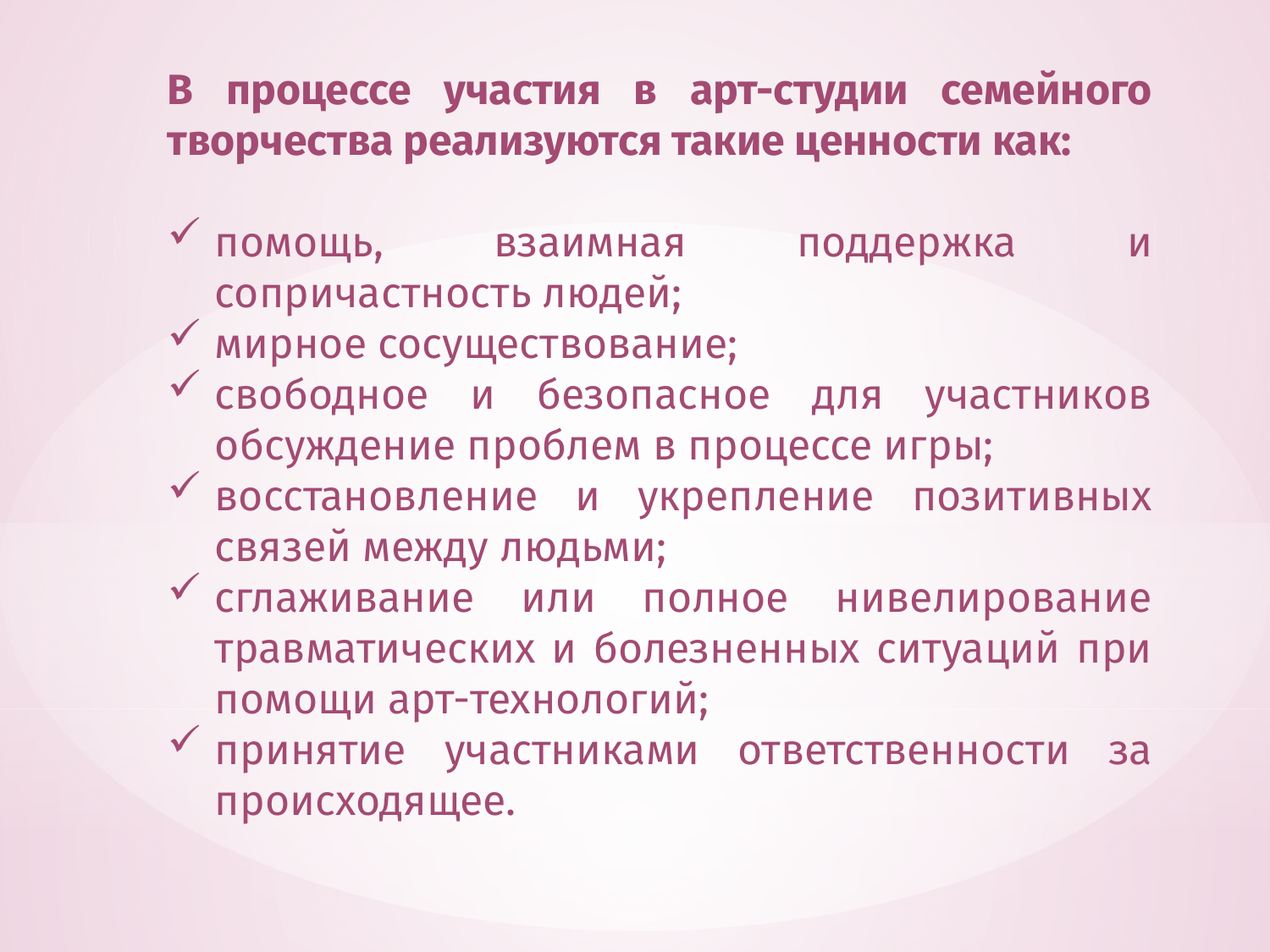

В процессе участия в арт-студии семейного творчества реализуются такие ценности как:

помощь, взаимная поддержка и сопричастность людей;
мирное сосуществование;
свободное и безопасное для участников обсуждение проблем в процессе игры;
восстановление и укрепление позитивных связей между людьми;
сглаживание или полное нивелирование травматических и болезненных ситуаций при помощи арт-технологий;
принятие участниками ответственности за происходящее.